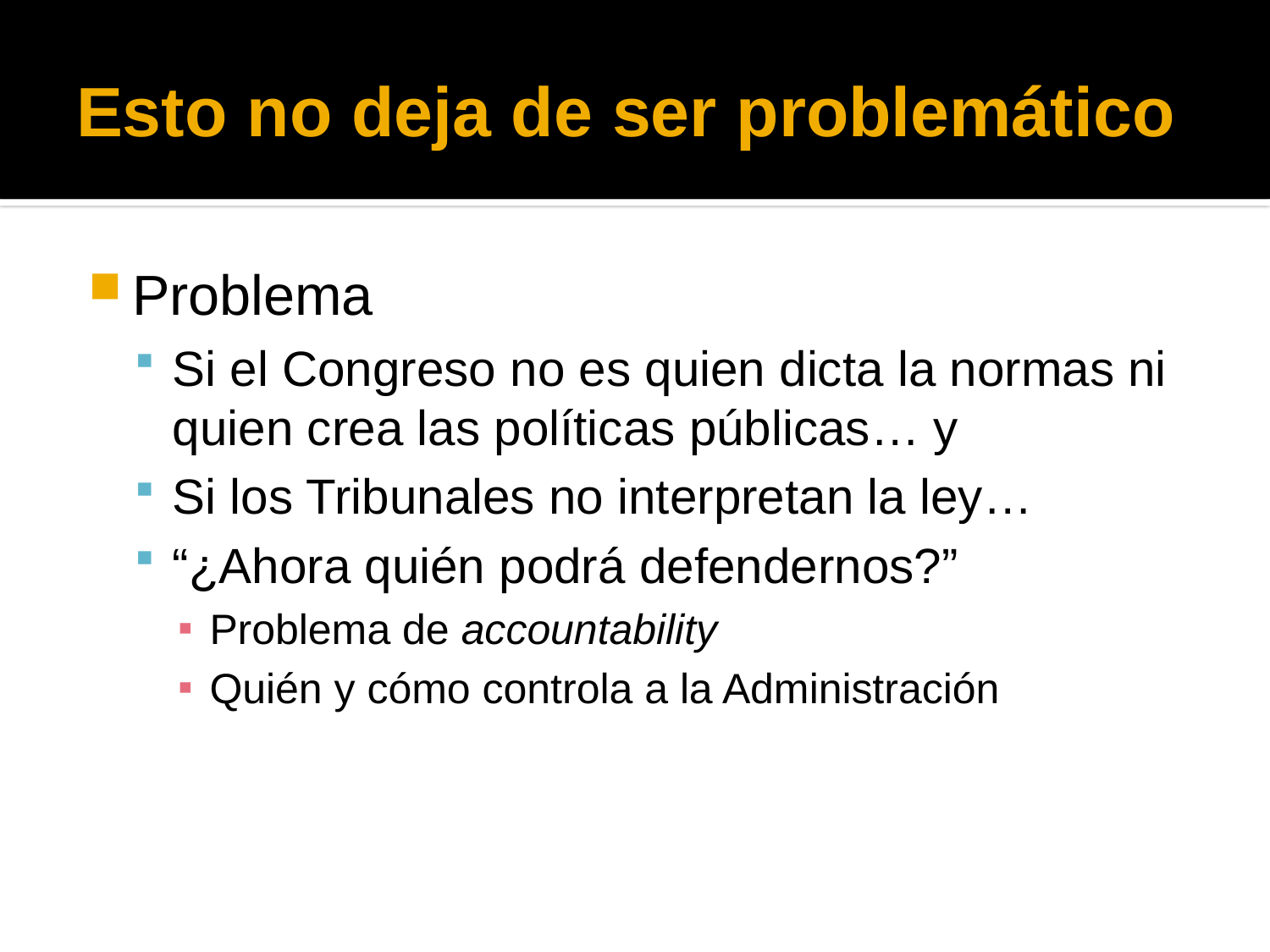

# Esto no deja de ser problemático
Problema
Si el Congreso no es quien dicta la normas ni quien crea las políticas públicas… y
Si los Tribunales no interpretan la ley…
“¿Ahora quién podrá defendernos?”
Problema de accountability
Quién y cómo controla a la Administración